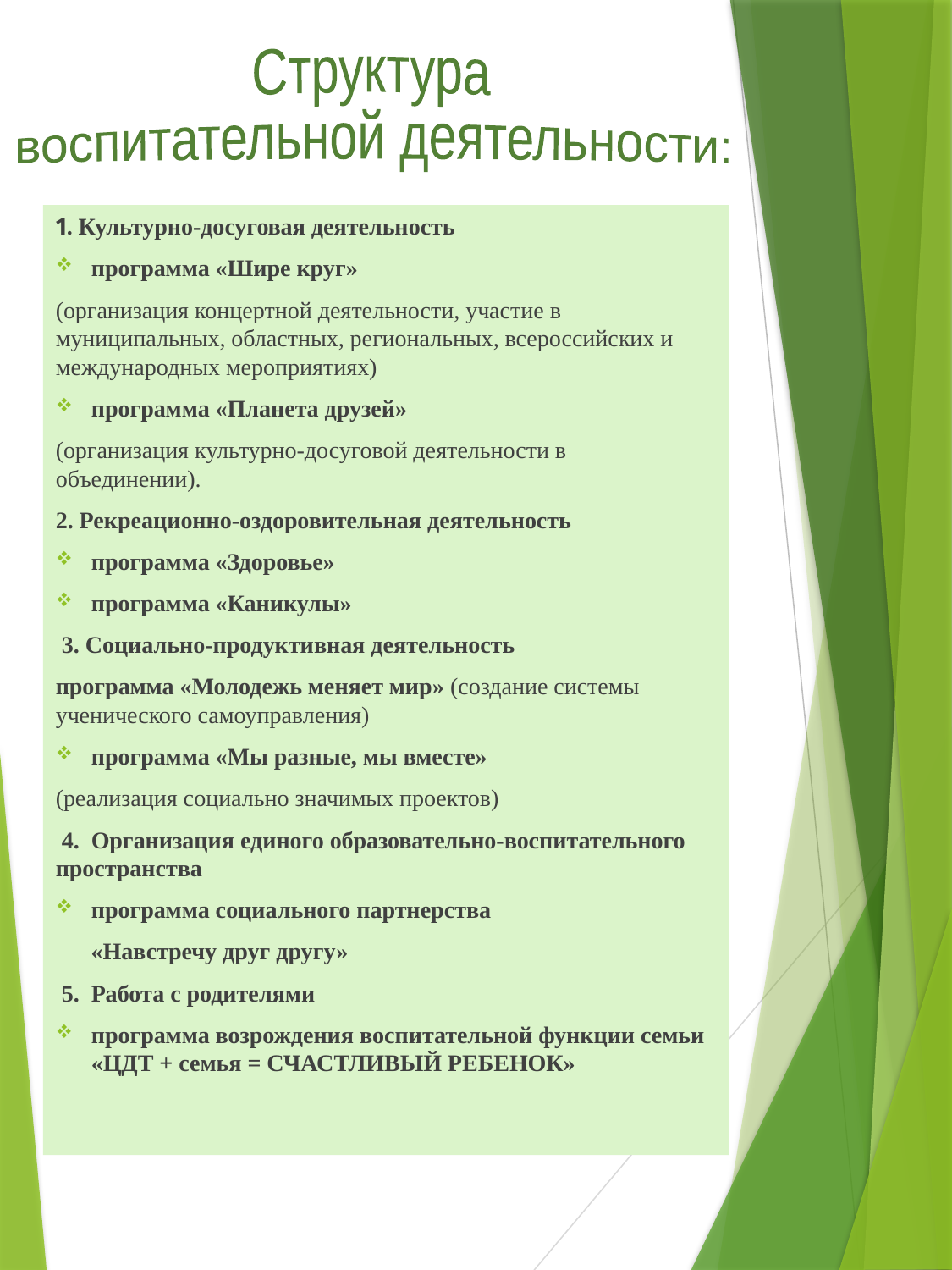

Структура
воспитательной деятельности:
1. Культурно-досуговая деятельность
программа «Шире круг»
(организация концертной деятельности, участие в муниципальных, областных, региональных, всероссийских и международных мероприятиях)
программа «Планета друзей»
(организация культурно-досуговой деятельности в объединении).
2. Рекреационно-оздоровительная деятельность
программа «Здоровье»
программа «Каникулы»
 3. Социально-продуктивная деятельность
программа «Молодежь меняет мир» (создание системы ученического самоуправления)
программа «Мы разные, мы вместе»
(реализация социально значимых проектов)
 4.  Организация единого образовательно-воспитательного пространства
программа социального партнерства
      «Навстречу друг другу»
 5.  Работа с родителями
программа возрождения воспитательной функции семьи «ЦДТ + семья = СЧАСТЛИВЫЙ РЕБЕНОК»